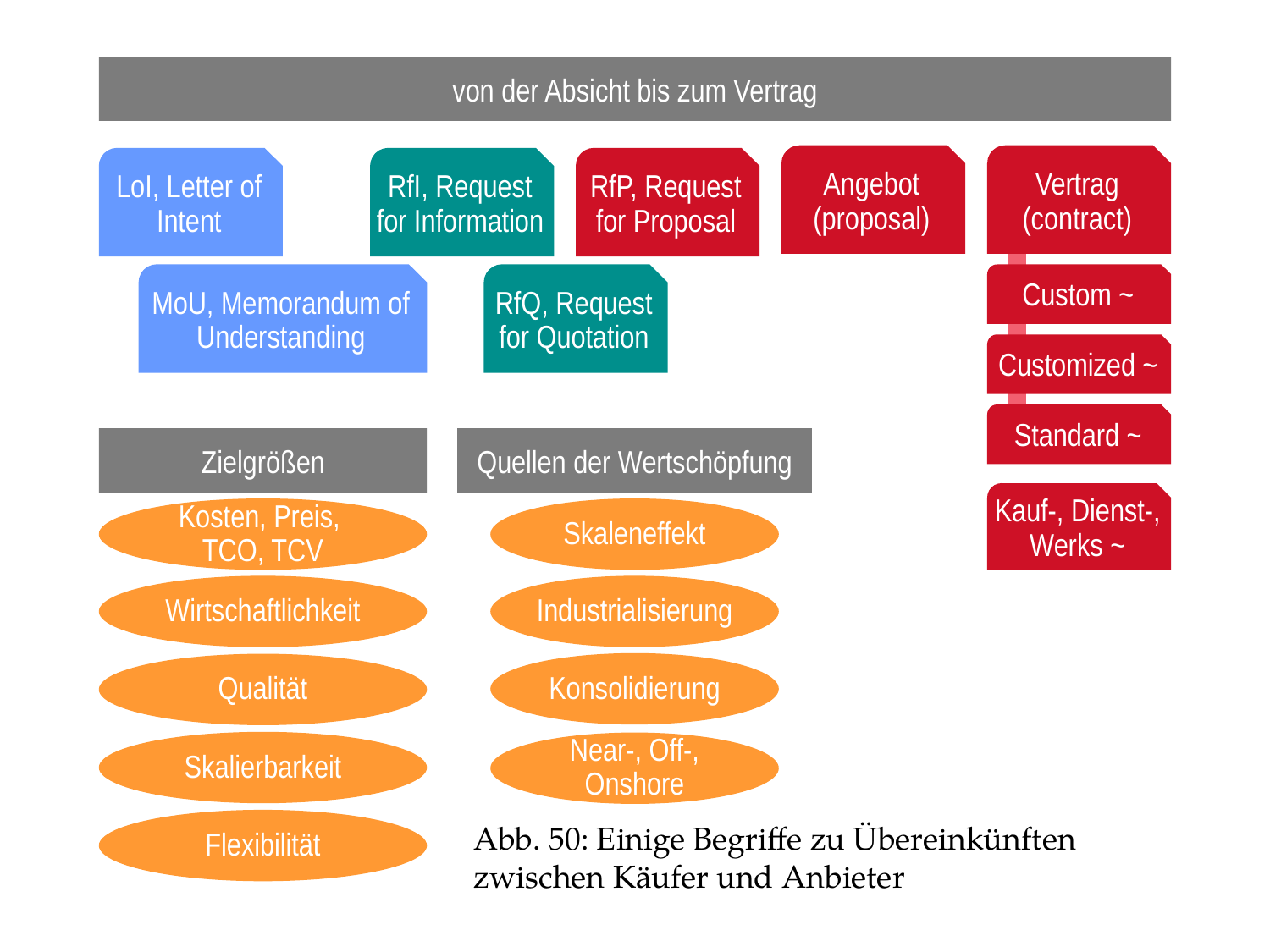

von der Absicht bis zum Vertrag
Angebot (proposal)
Vertrag (contract)
LoI, Letter of Intent
RfI, Request for Information
RfP, Request for Proposal

MoU, Memorandum of Understanding
RfQ, Request for Quotation
Custom ~
Customized ~
Standard ~
Zielgrößen
Quellen der Wertschöpfung
Kauf-, Dienst-, Werks ~
Kosten, Preis,
TCO, TCV
Skaleneffekt
Wirtschaftlichkeit
Industrialisierung
Konsolidierung
Qualität
Skalierbarkeit
Near-, Off-, Onshore
Flexibilität
Abb. 50: Einige Begriffe zu Übereinkünften zwischen Käufer und Anbieter